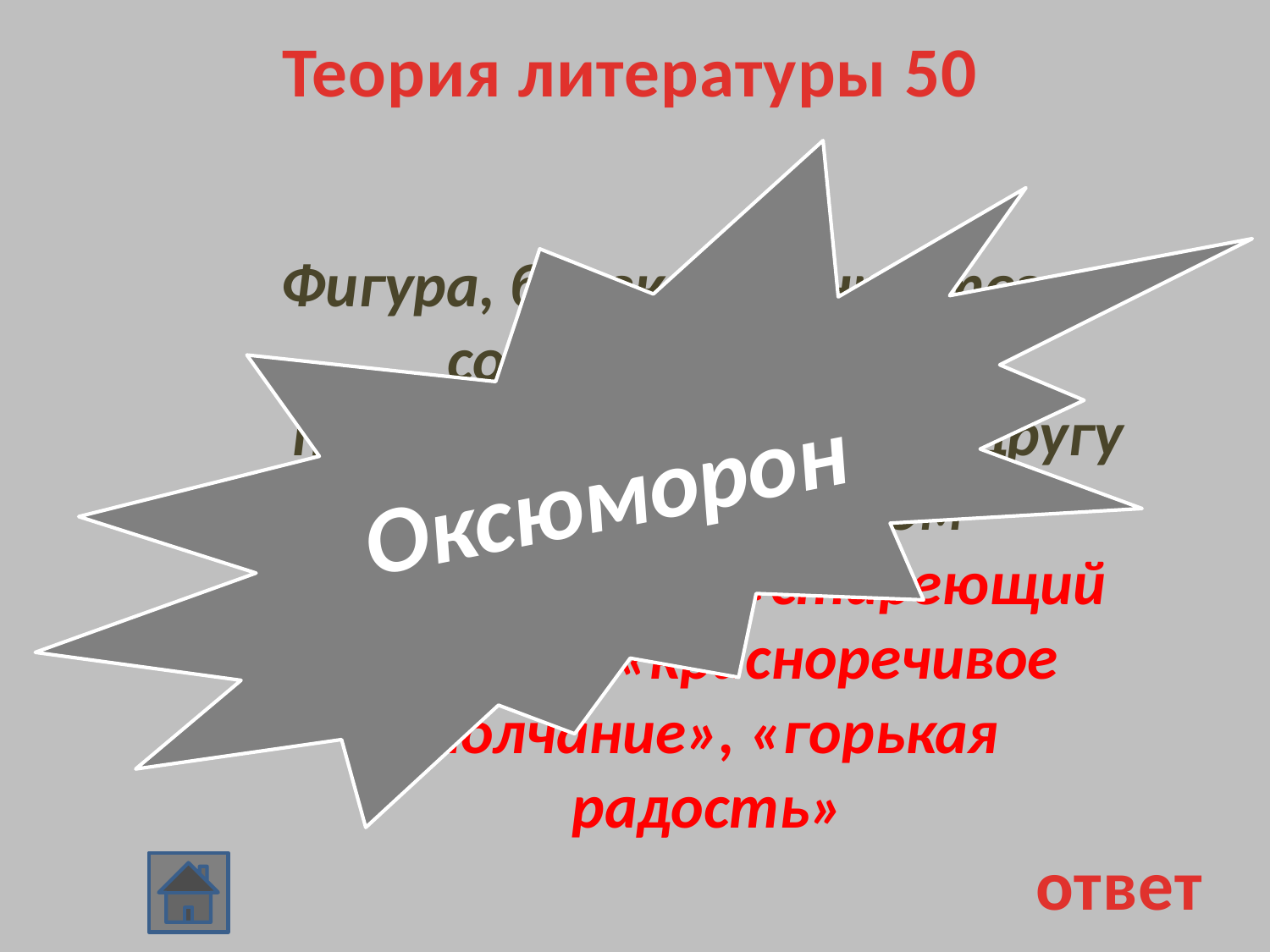

Теория литературы 50
#
Оксюморон
Фигура, близкая к антитезе, состоящая из двух противоположных друг другу понятий в едином высказывании: «стареющий юноша», «красноречивое молчание», «горькая радость»
ответ